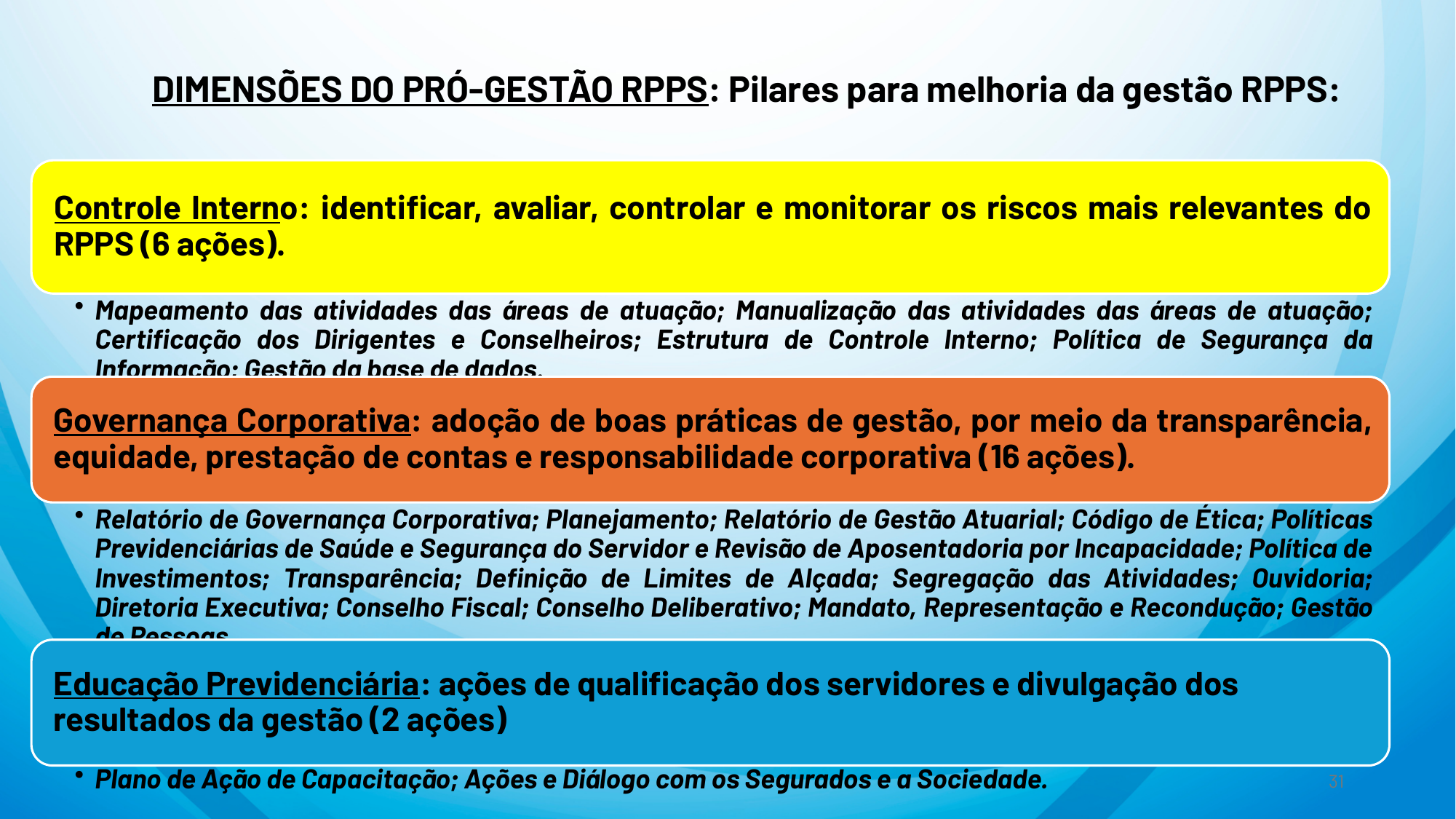

DIMENSÕES DO PRÓ-GESTÃO RPPS: Pilares para melhoria da gestão RPPS:

Controle Interno: identificar, avaliar, controlar e monitorar os riscos mais relevantes do RPPS (6 ações).
Mapeamento das atividades das áreas de atuação; Manualização das atividades das áreas de atuação; Certificação dos Dirigentes e Conselheiros; Estrutura de Controle Interno; Política de Segurança da Informação; Gestão da base de dados.
Governança Corporativa: adoção de boas práticas de gestão, por meio da transparência, equidade, prestação de contas e responsabilidade corporativa (16 ações).
Relatório de Governança Corporativa; Planejamento; Relatório de Gestão Atuarial; Código de Ética; Políticas Previdenciárias de Saúde e Segurança do Servidor e Revisão de Aposentadoria por Incapacidade; Política de Investimentos; Transparência; Definição de Limites de Alçada; Segregação das Atividades; Ouvidoria; Diretoria Executiva; Conselho Fiscal; Conselho Deliberativo; Mandato, Representação e Recondução; Gestão de Pessoas.
Educação Previdenciária: ações de qualificação dos servidores e divulgação dos resultados da gestão (2 ações)
Plano de Ação de Capacitação; Ações e Diálogo com os Segurados e a Sociedade.

31